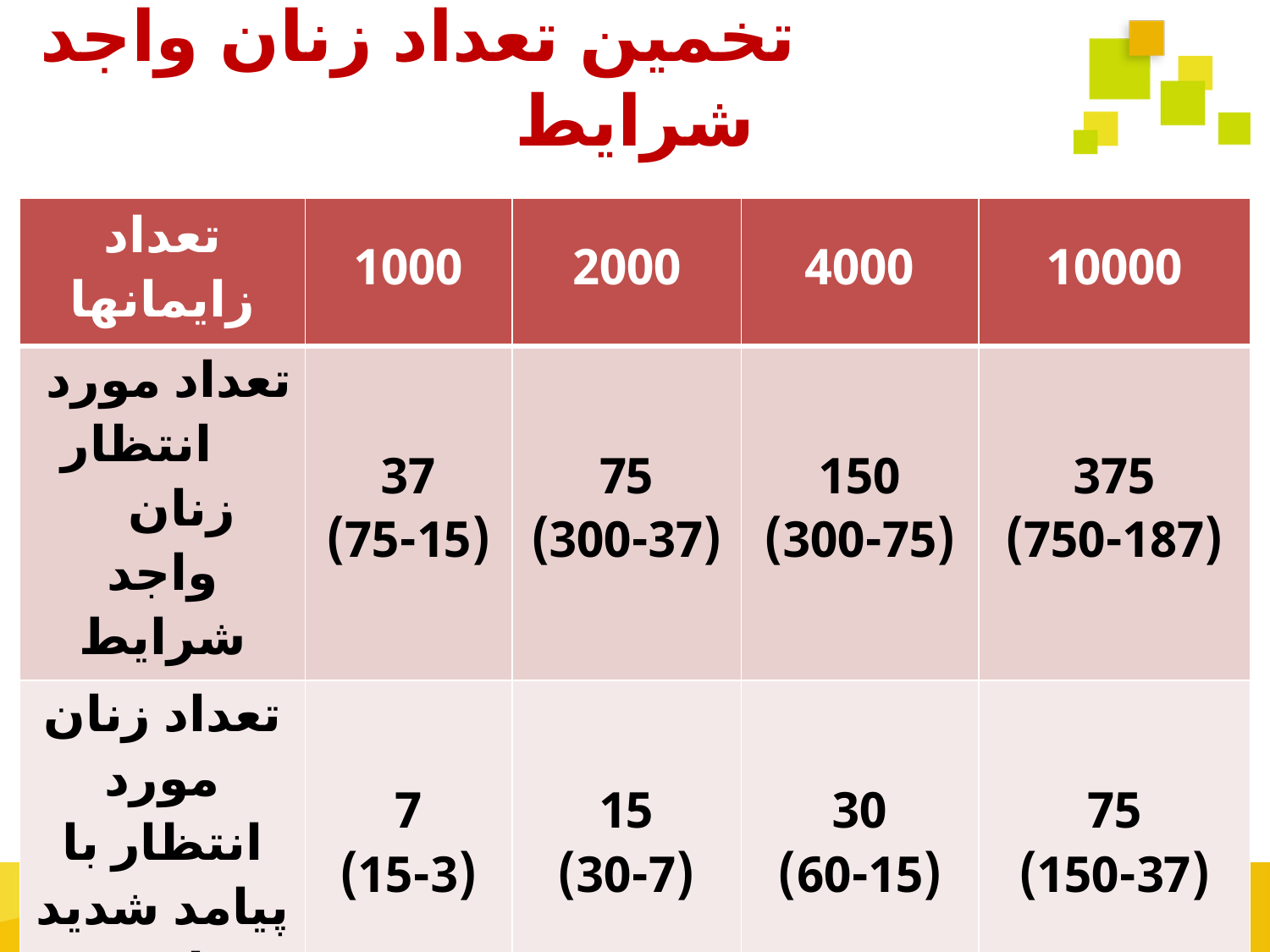

# تخمین تعداد زنان واجد شرایط
| تعداد زایمانها | 1000 | 2000 | 4000 | 10000 |
| --- | --- | --- | --- | --- |
| تعداد مورد انتظار زنان واجد شرایط | 37 (75-15) | 75 (300-37) | 150 (300-75) | 375 (750-187) |
| تعداد زنان مورد انتظار با پیامد شدید مادری | 7 (15-3) | 15 (30-7) | 30 (60-15) | 75 (150-37) |